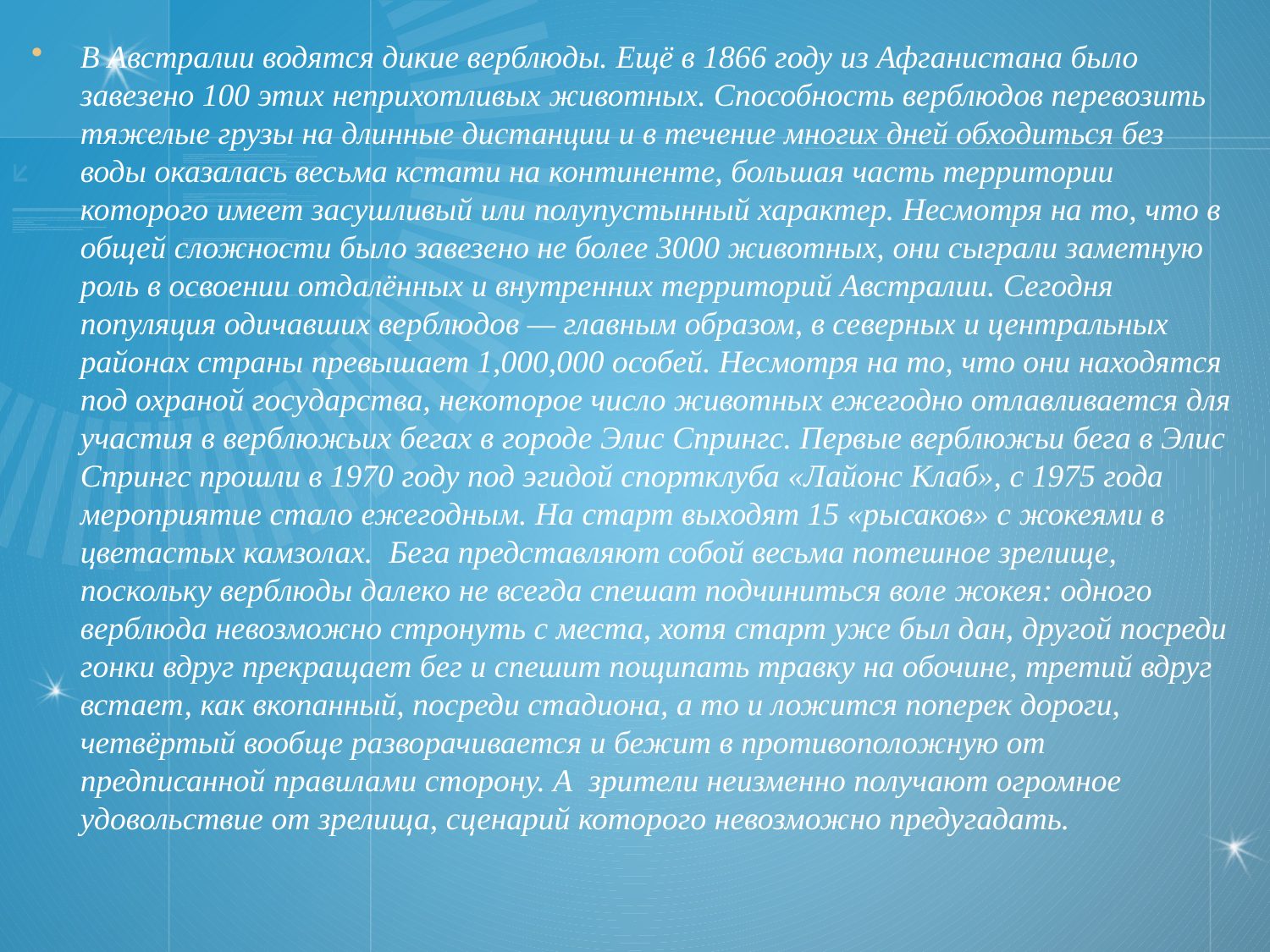

В Австралии водятся дикие верблюды. Ещё в 1866 году из Афганистана было завезено 100 этих неприхотливых животных. Способность верблюдов перевозить тяжелые грузы на длинные дистанции и в течение многих дней обходиться без воды оказалась весьма кстати на континенте, большая часть территории которого имеет засушливый или полупустынный характер. Несмотря на то, что в общей сложности было завезено не более 3000 животных, они сыграли заметную роль в освоении отдалённых и внутренних территорий Австралии. Сегодня популяция одичавших верблюдов — главным образом, в северных и центральных районах страны превышает 1,000,000 особей. Несмотря на то, что они находятся под охраной государства, некоторое число животных ежегодно отлавливается для участия в верблюжьих бегах в городе Элис Спрингс. Первые верблюжьи бега в Элис Спрингс прошли в 1970 году под эгидой спортклуба «Лайонс Клаб», с 1975 года мероприятие стало ежегодным. На старт выходят 15 «рысаков» с жокеями в цветастых камзолах.  Бега представляют собой весьма потешное зрелище, поскольку верблюды далеко не всегда спешат подчиниться воле жокея: одного верблюда невозможно стронуть с места, хотя старт уже был дан, другой посреди гонки вдруг прекращает бег и спешит пощипать травку на обочине, третий вдруг встает, как вкопанный, посреди стадиона, а то и ложится поперек дороги, четвёртый вообще разворачивается и бежит в противоположную от предписанной правилами сторону. А  зрители неизменно получают огромное удовольствие от зрелища, сценарий которого невозможно предугадать.